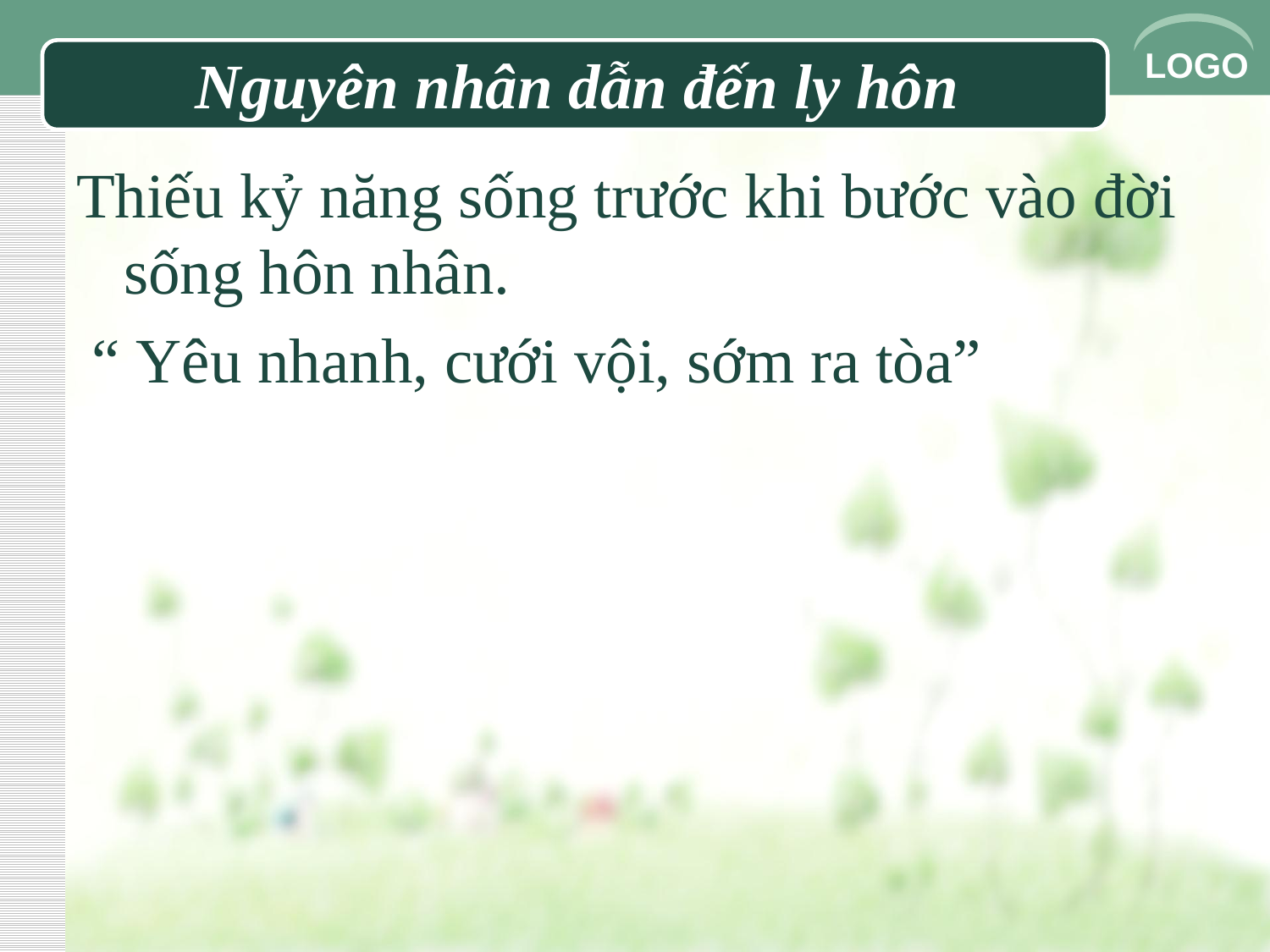

# Nguyên nhân dẫn đến ly hôn
Thiếu kỷ năng sống trước khi bước vào đời sống hôn nhân.
 “ Yêu nhanh, cưới vội, sớm ra tòa”